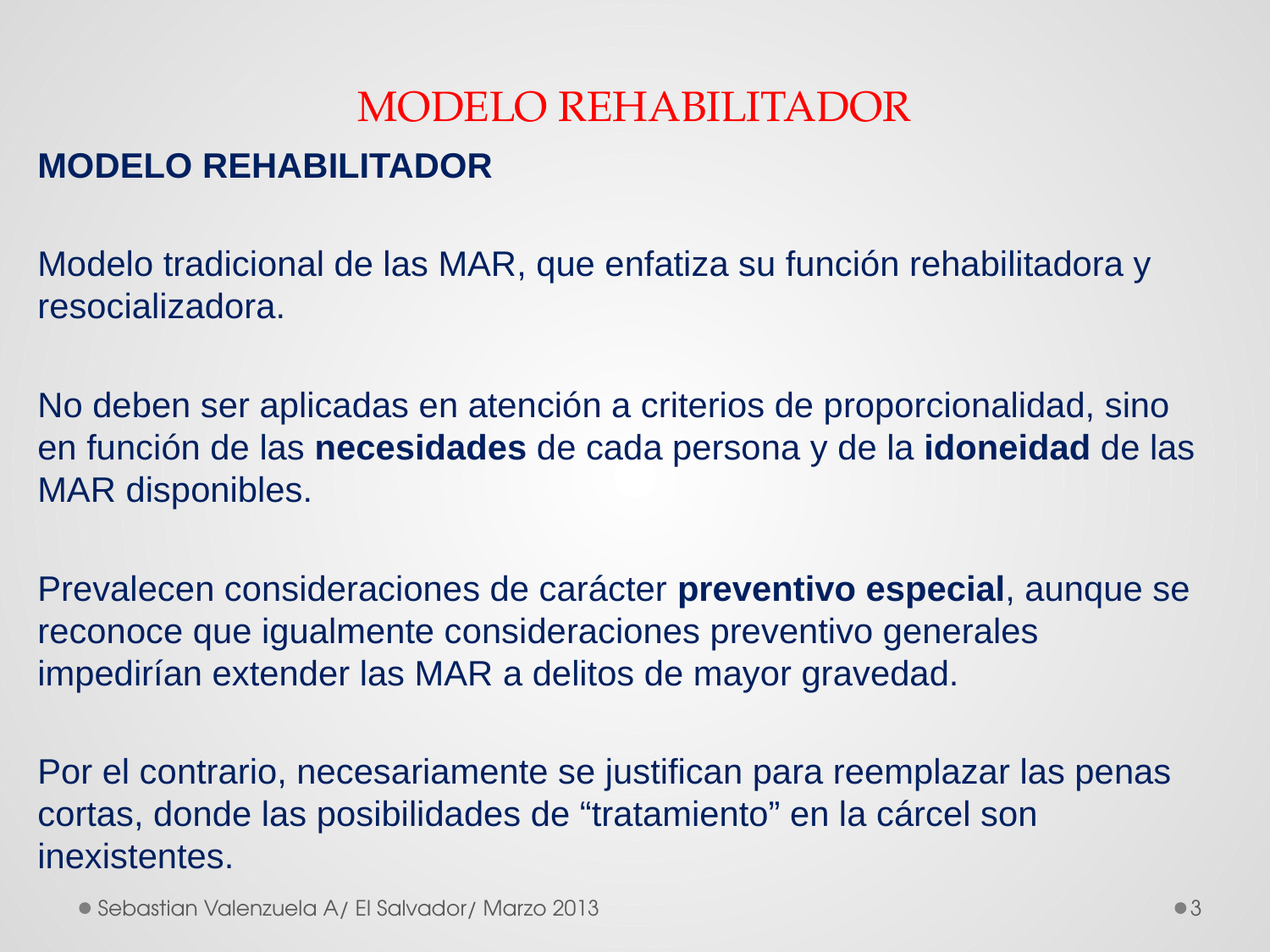

# MODELO REHABILITADOR
MODELO REHABILITADOR

Modelo tradicional de las MAR, que enfatiza su función rehabilitadora y resocializadora.

No deben ser aplicadas en atención a criterios de proporcionalidad, sino en función de las necesidades de cada persona y de la idoneidad de las MAR disponibles.

Prevalecen consideraciones de carácter preventivo especial, aunque se reconoce que igualmente consideraciones preventivo generales impedirían extender las MAR a delitos de mayor gravedad.

Por el contrario, necesariamente se justifican para reemplazar las penas cortas, donde las posibilidades de “tratamiento” en la cárcel son inexistentes.
Sebastian Valenzuela A/ El Salvador/ Marzo 2013
3